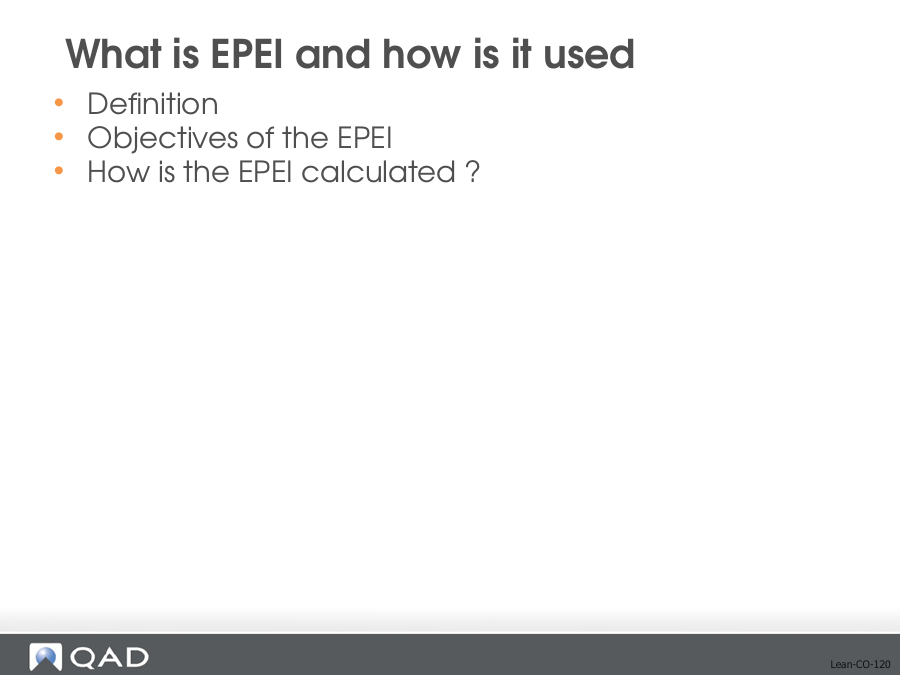

# What is EPEI and how is it used
Definition
Objectives of the EPEI
How is the EPEI calculated ?
Lean-CO-120